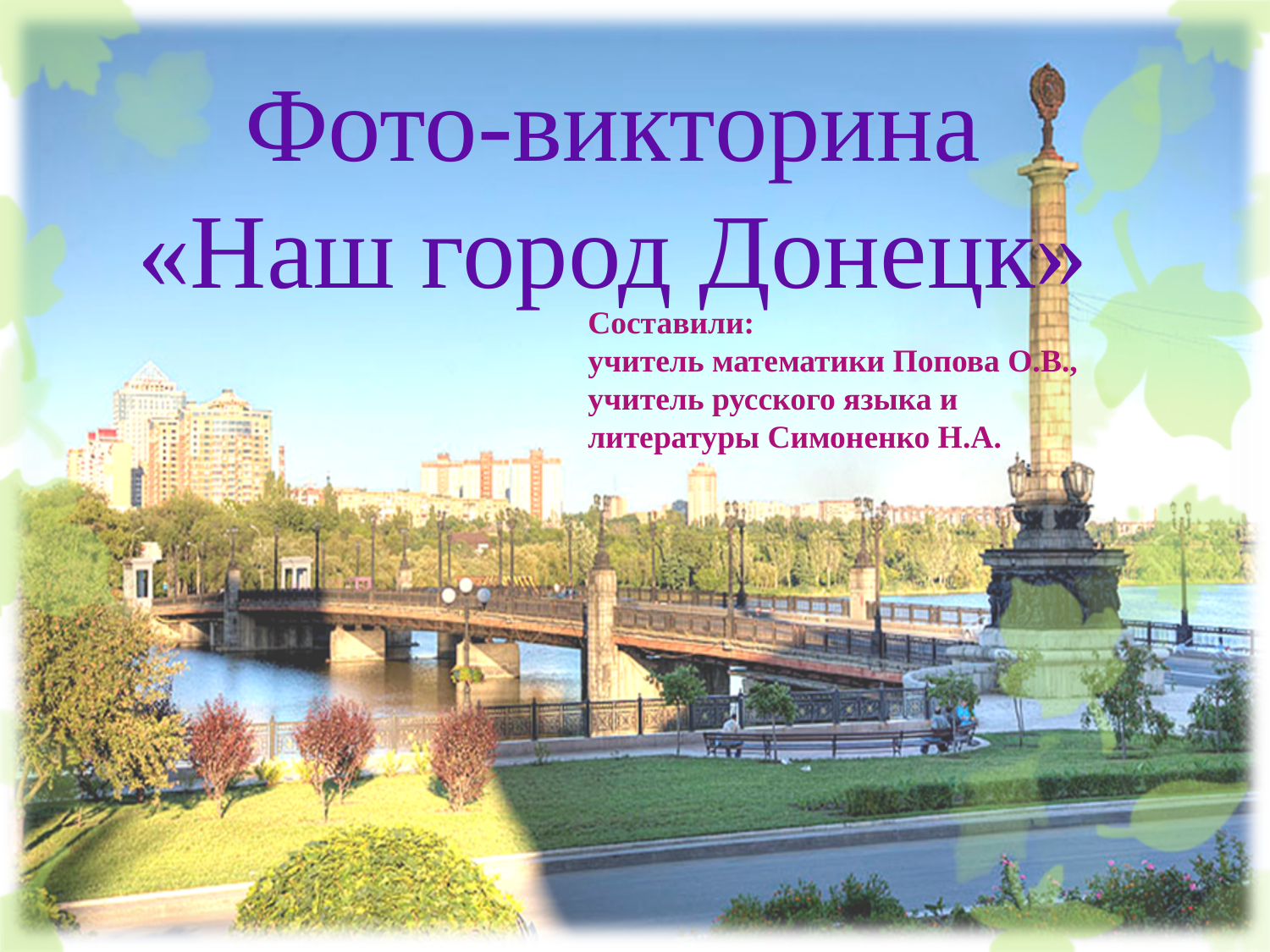

Фото-викторина
«Наш город Донецк»
Составили:
учитель математики Попова О.В., учитель русского языка и литературы Симоненко Н.А.